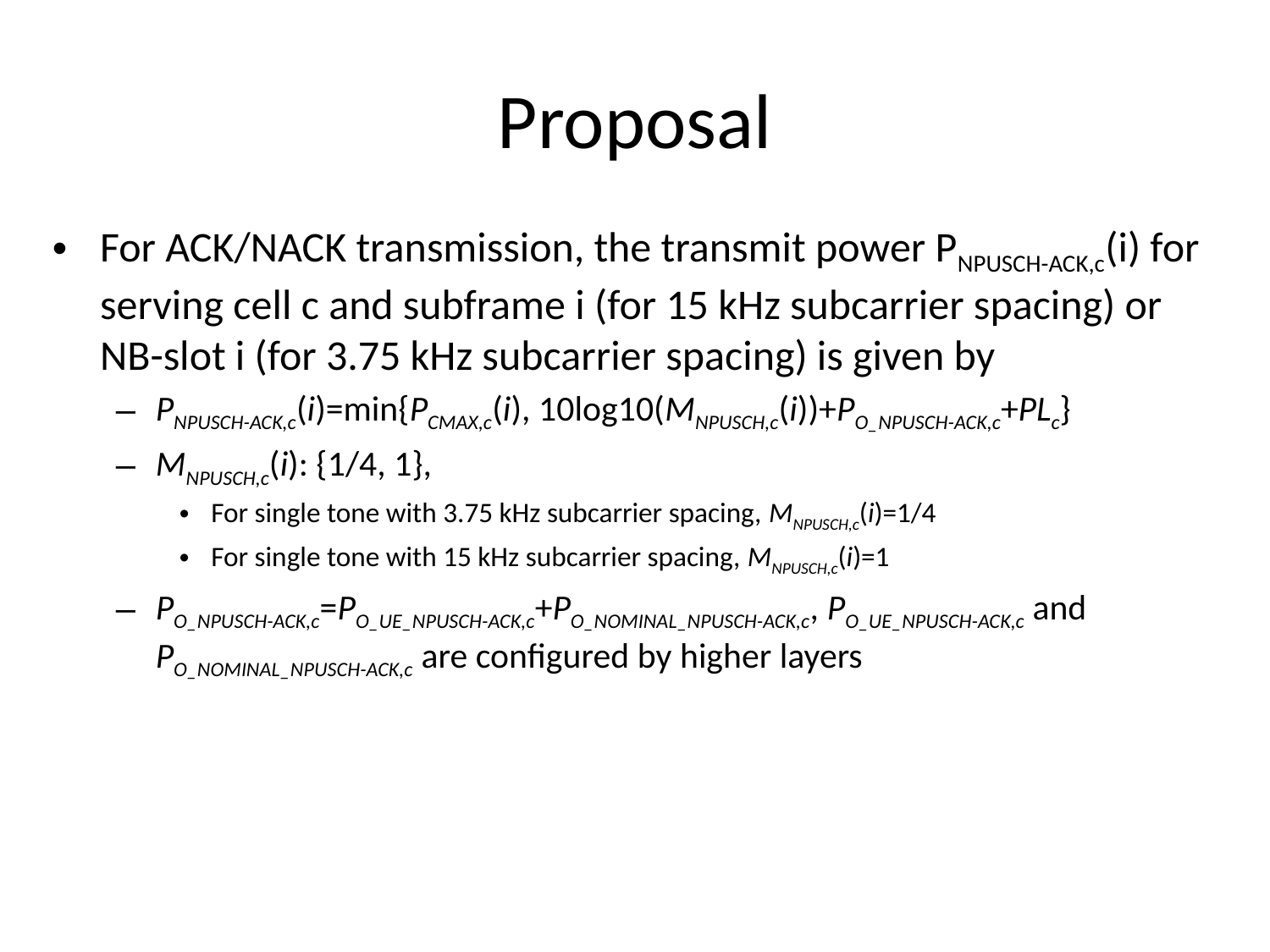

# Proposal
For ACK/NACK transmission, the transmit power PNPUSCH-ACK,c(i) for serving cell c and subframe i (for 15 kHz subcarrier spacing) or NB-slot i (for 3.75 kHz subcarrier spacing) is given by
PNPUSCH-ACK,c(i)=min{PCMAX,c(i), 10log10(MNPUSCH,c(i))+PO_NPUSCH-ACK,c+PLc}
MNPUSCH,c(i): {1/4, 1},
For single tone with 3.75 kHz subcarrier spacing, MNPUSCH,c(i)=1/4
For single tone with 15 kHz subcarrier spacing, MNPUSCH,c(i)=1
PO_NPUSCH-ACK,c=PO_UE_NPUSCH-ACK,c+PO_NOMINAL_NPUSCH-ACK,c, PO_UE_NPUSCH-ACK,c and PO_NOMINAL_NPUSCH-ACK,c are configured by higher layers